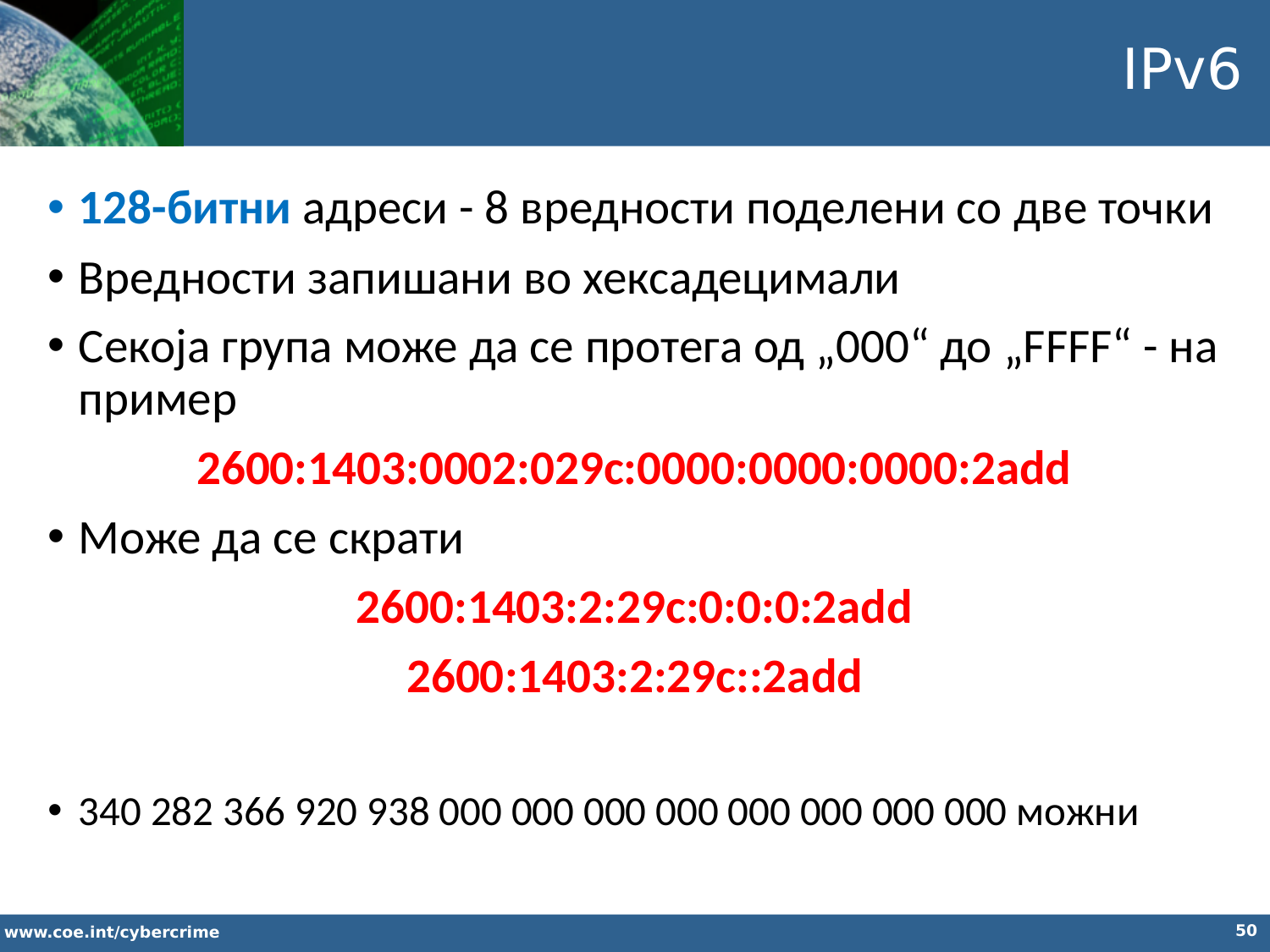

IPv6
128-битни адреси - 8 вредности поделени со две точки
Вредности запишани во хексадецимали
Секоја група може да се протега од „000“ до „FFFF“ - на пример
2600:1403:0002:029c:0000:0000:0000:2add
Може да се скрати
2600:1403:2:29c:0:0:0:2add
2600:1403:2:29c::2add

340 282 366 920 938 000 000 000 000 000 000 000 000 можни